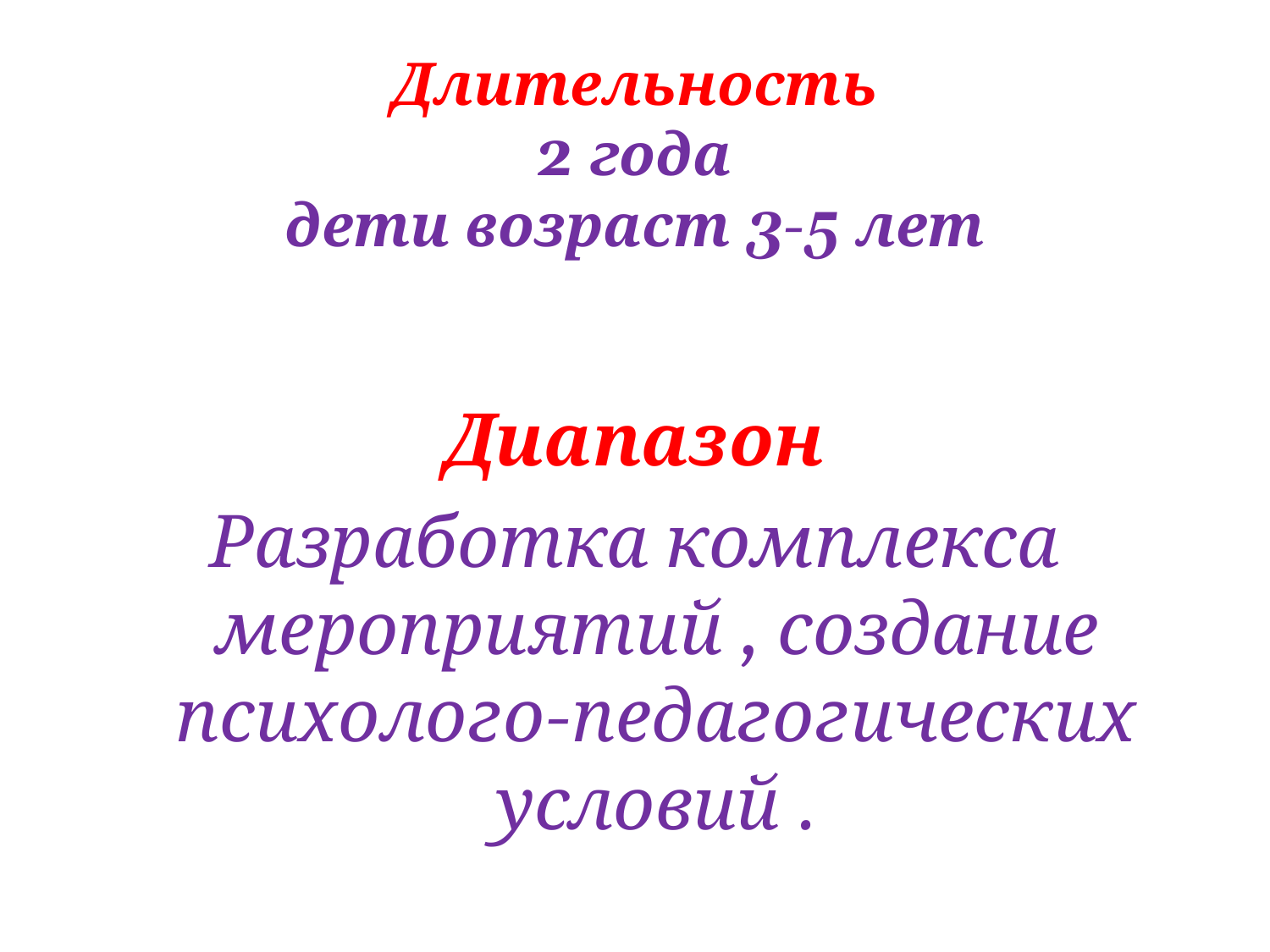

# Длительность 2 года дети возраст 3-5 лет
Диапазон
Разработка комплекса мероприятий , создание психолого-педагогических условий .